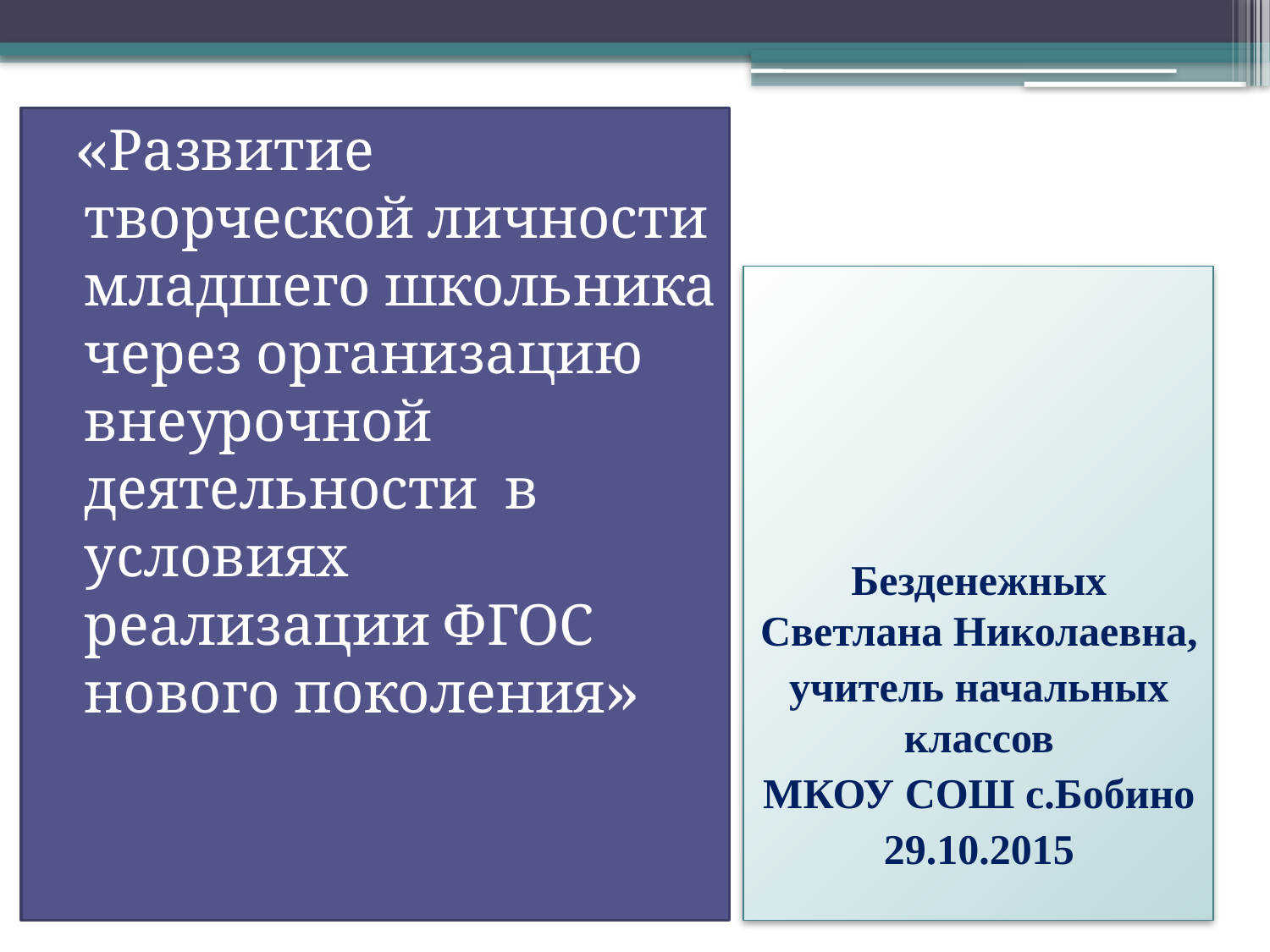

«Развитие творческой личности младшего школьника через организацию внеурочной деятельности  в условиях  реализации ФГОС нового поколения»
#

Безденежных Светлана Николаевна,
учитель начальных классов
МКОУ СОШ с.Бобино
29.10.2015